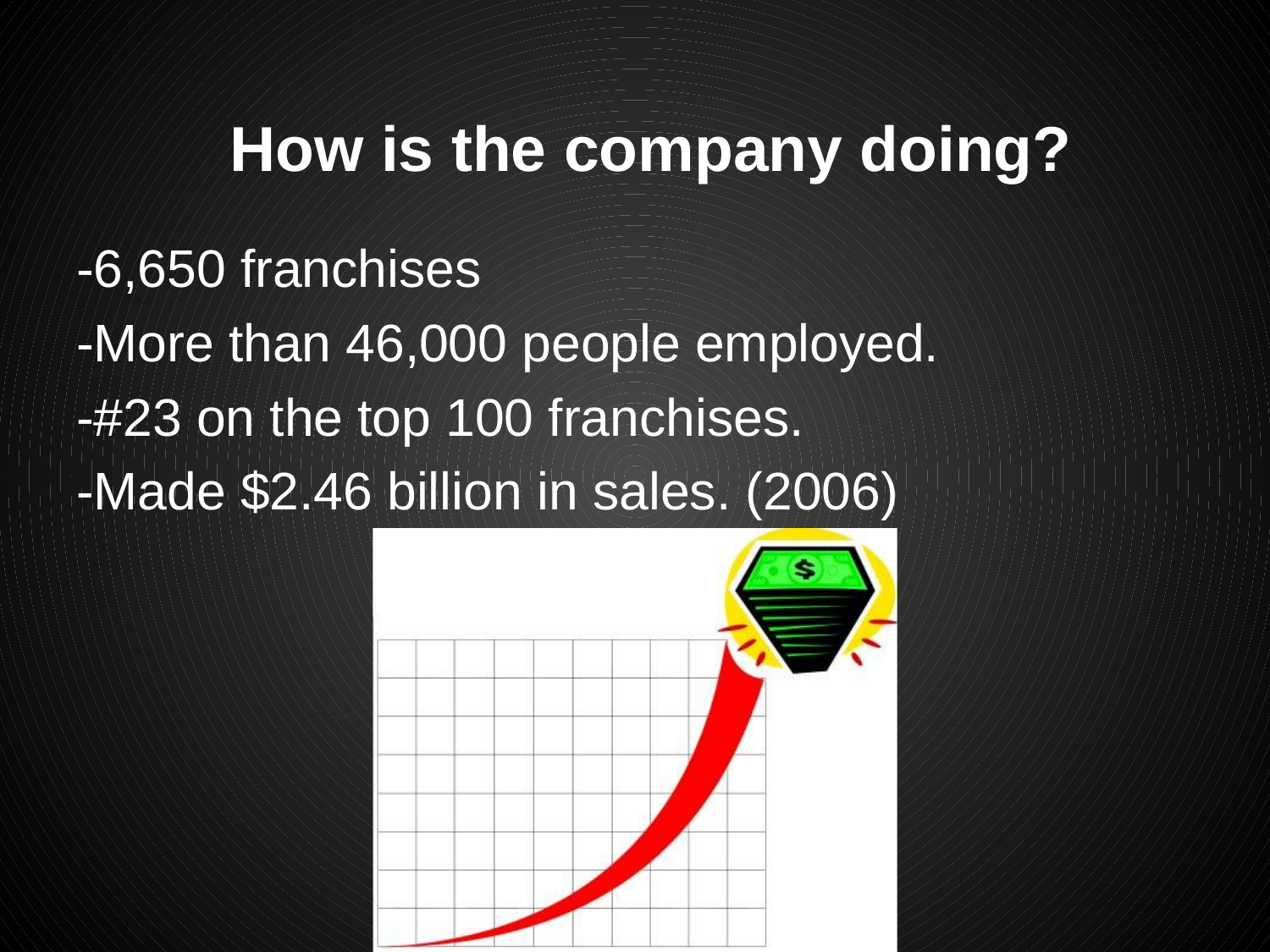

# How is the company doing?
-6,650 franchises
-More than 46,000 people employed.
-#23 on the top 100 franchises.
-Made $2.46 billion in sales. (2006)